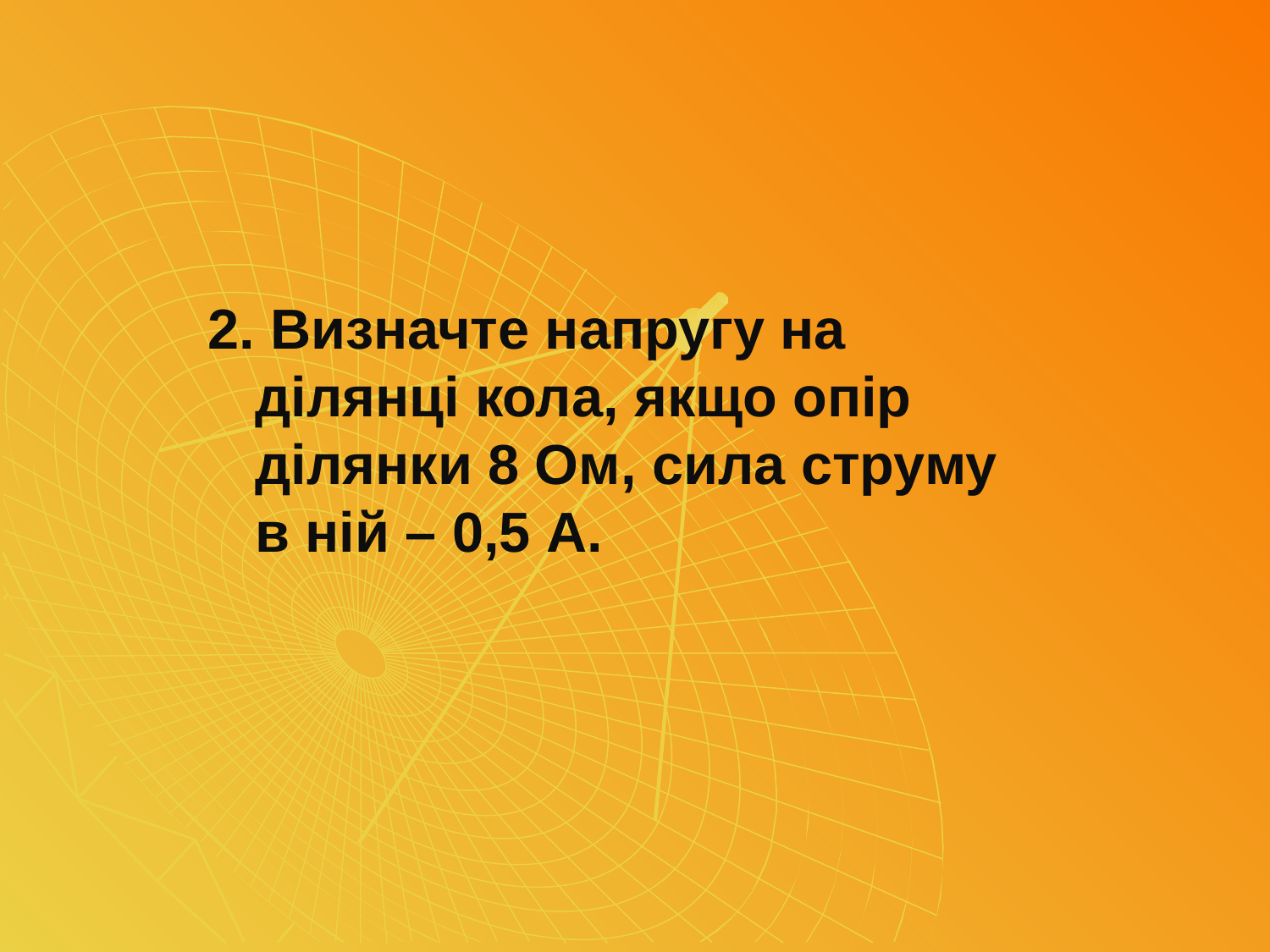

#
2. Визначте напругу на ділянці кола, якщо опір ділянки 8 Ом, сила струму в ній – 0,5 А.